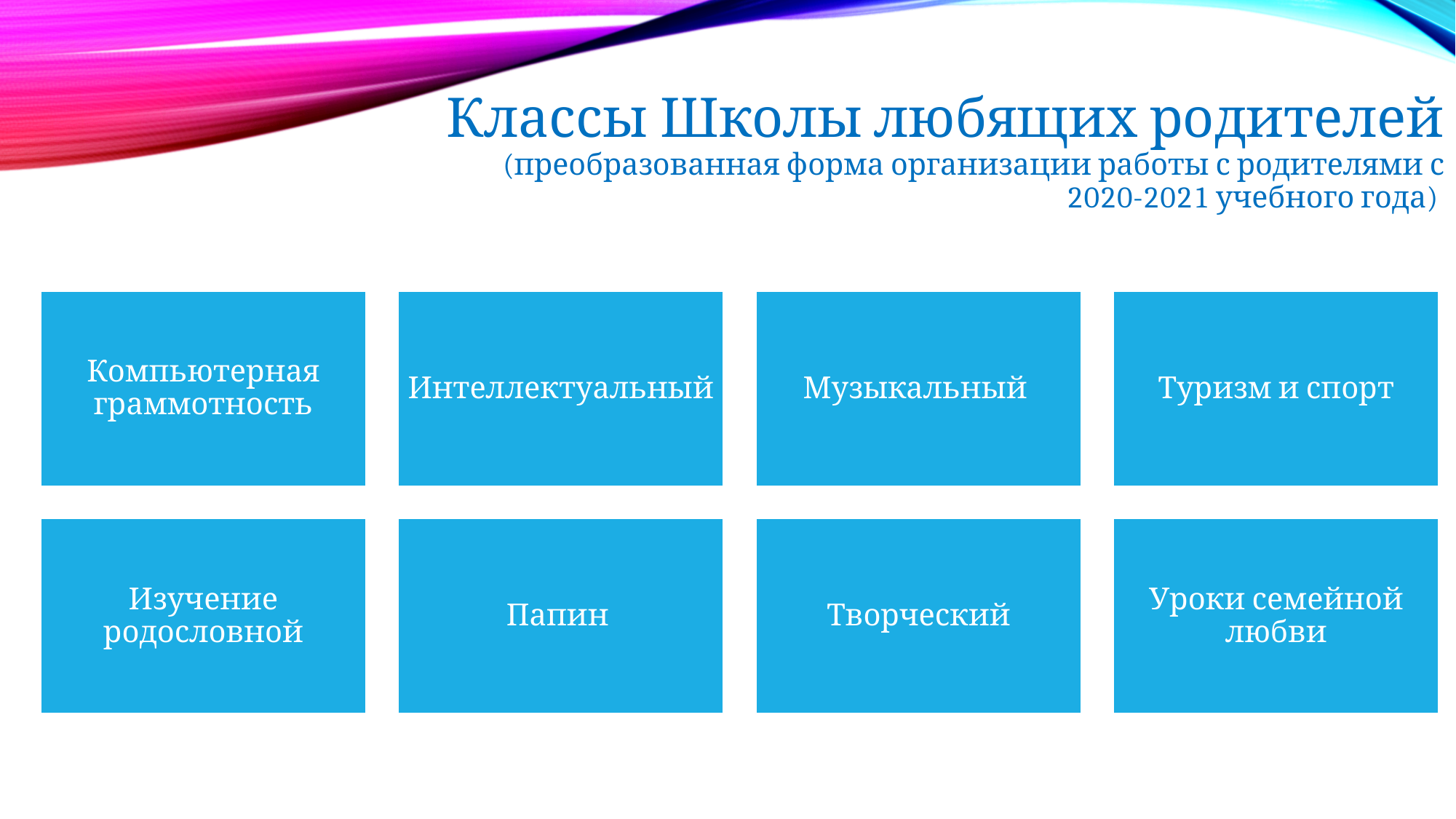

# Классы Школы любящих родителей (преобразованная форма организации работы с родителями с 2020-2021 учебного года)
Компьютерная граммотность
Интеллектуальный
Музыкальный
Туризм и спорт
Изучение родословной
Папин
Творческий
Уроки семейной любви